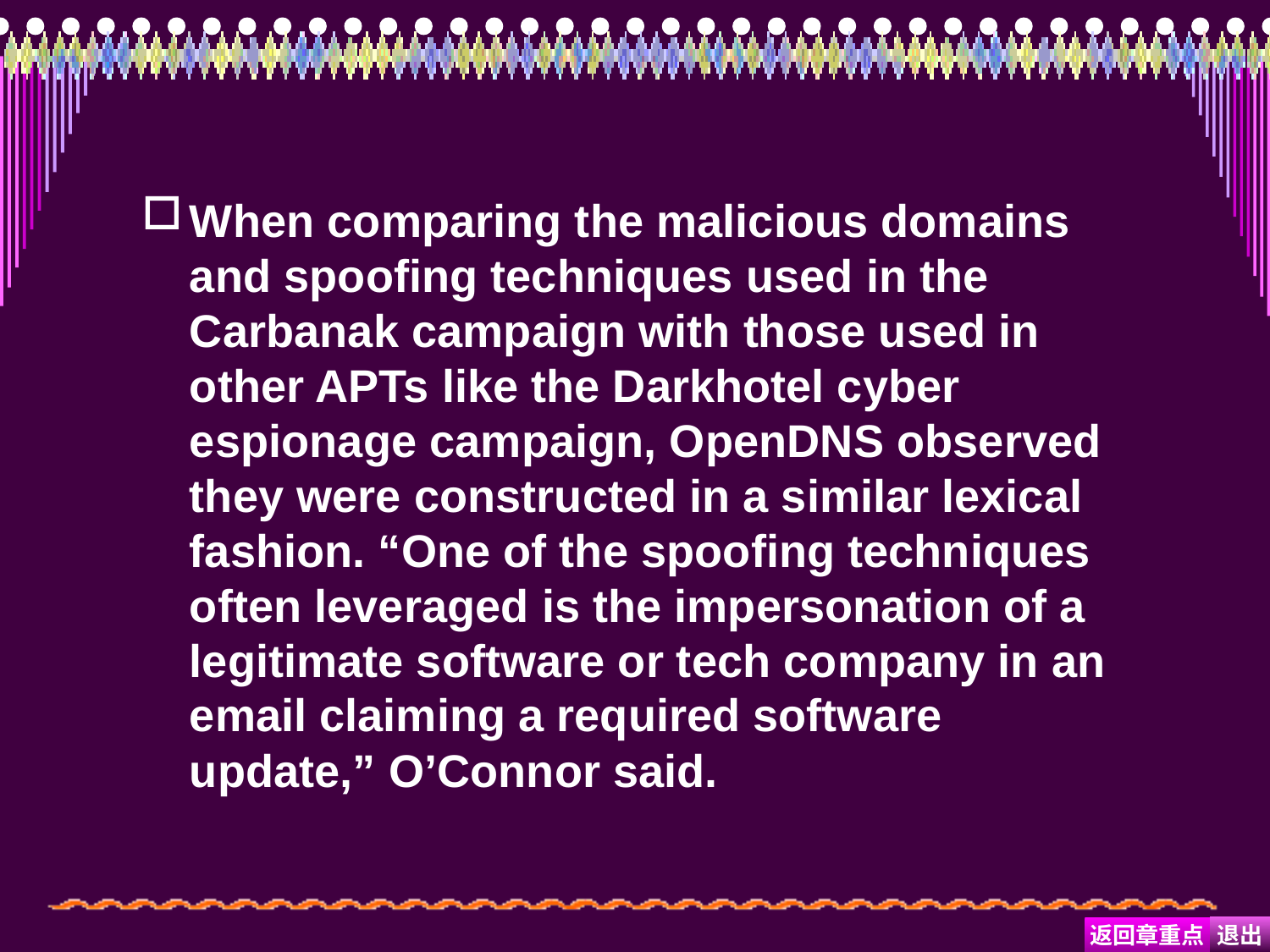

#
When comparing the malicious domains and spoofing techniques used in the Carbanak campaign with those used in other APTs like the Darkhotel cyber espionage campaign, OpenDNS observed they were constructed in a similar lexical fashion. “One of the spoofing techniques often leveraged is the impersonation of a legitimate software or tech company in an email claiming a required software update,” O’Connor said.